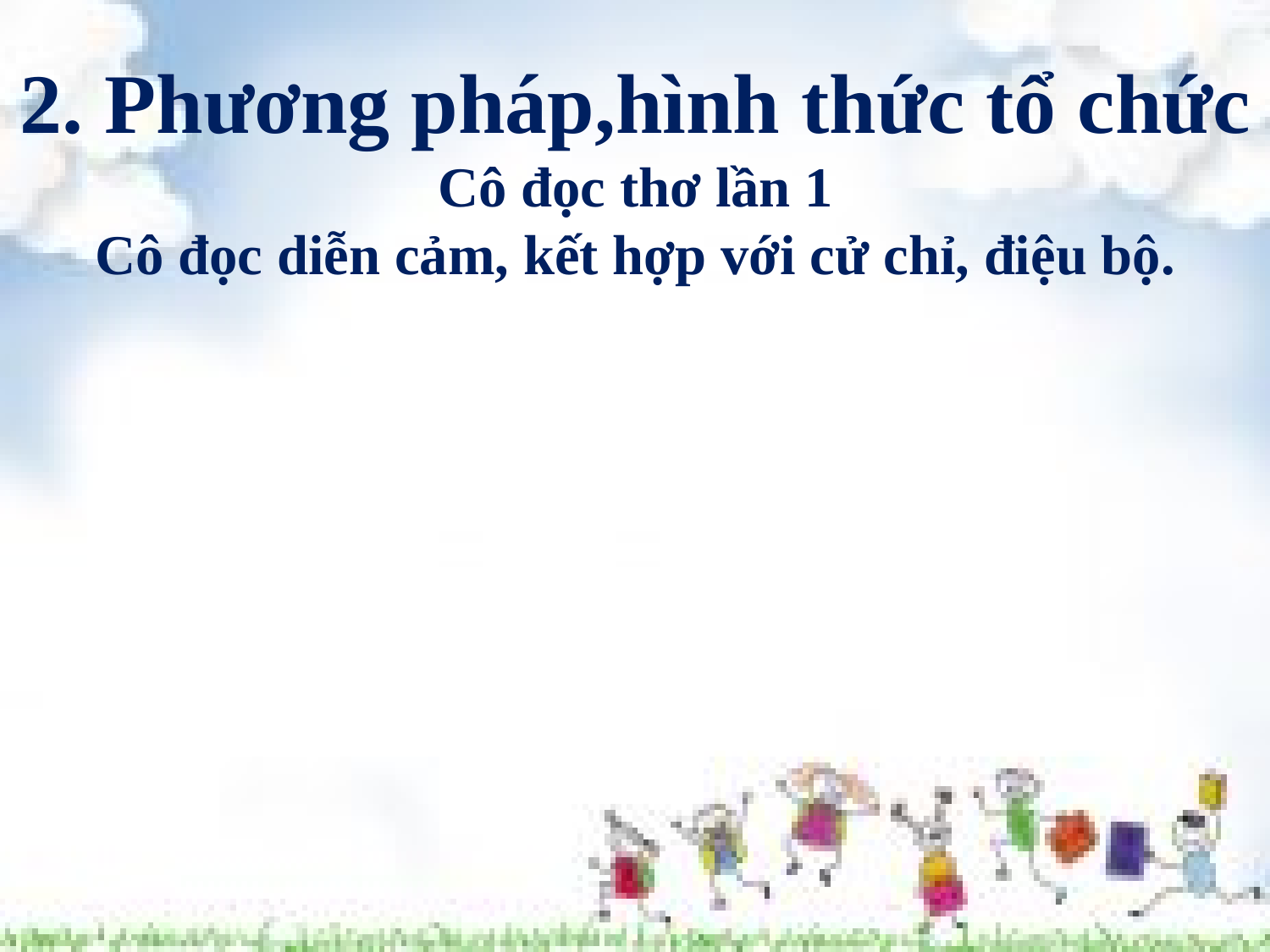

2. Phương pháp,hình thức tổ chức
Cô đọc thơ lần 1
Cô đọc diễn cảm, kết hợp với cử chỉ, điệu bộ.